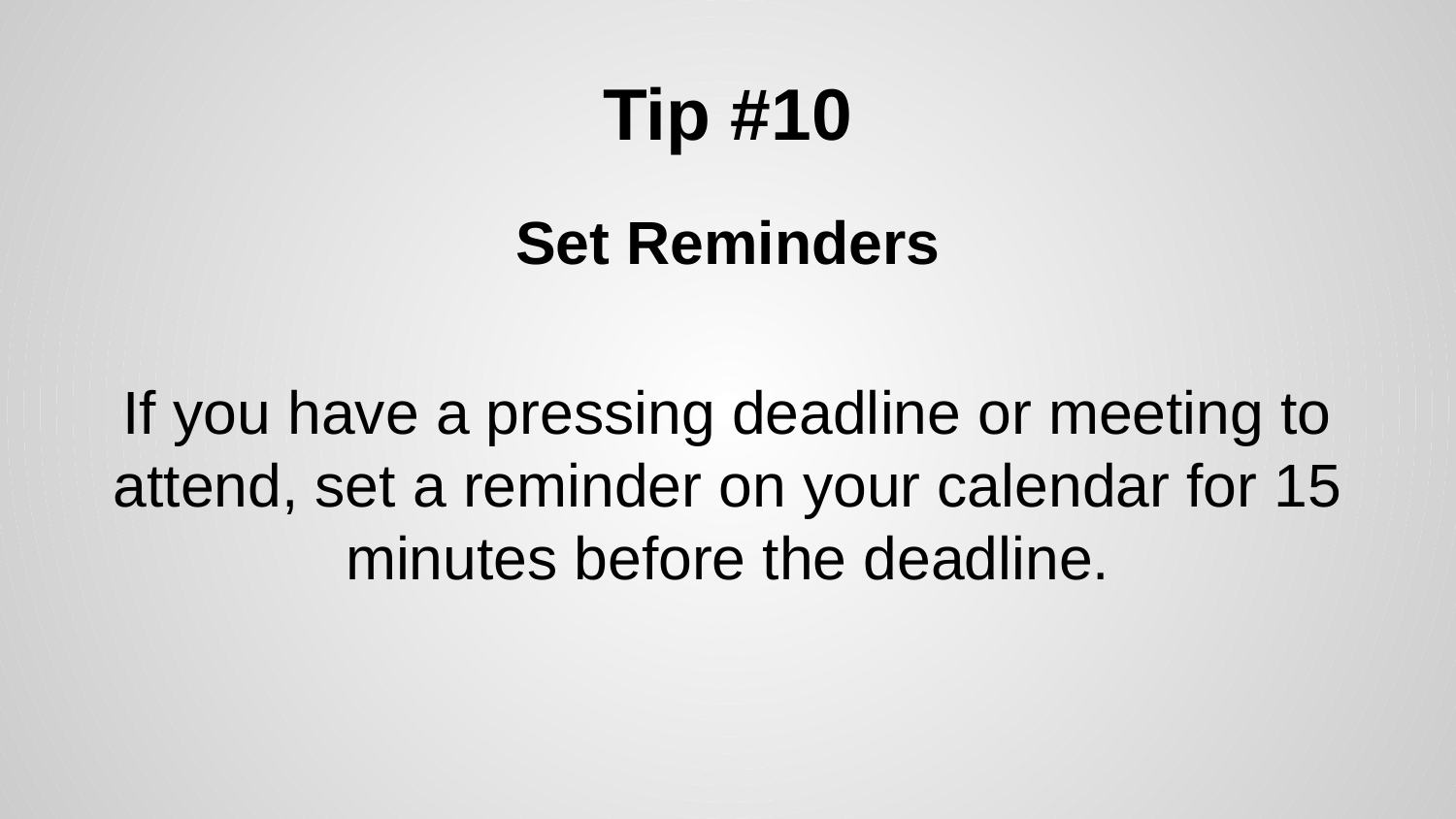

# Tip #10
Set Reminders

If you have a pressing deadline or meeting to attend, set a reminder on your calendar for 15 minutes before the deadline.